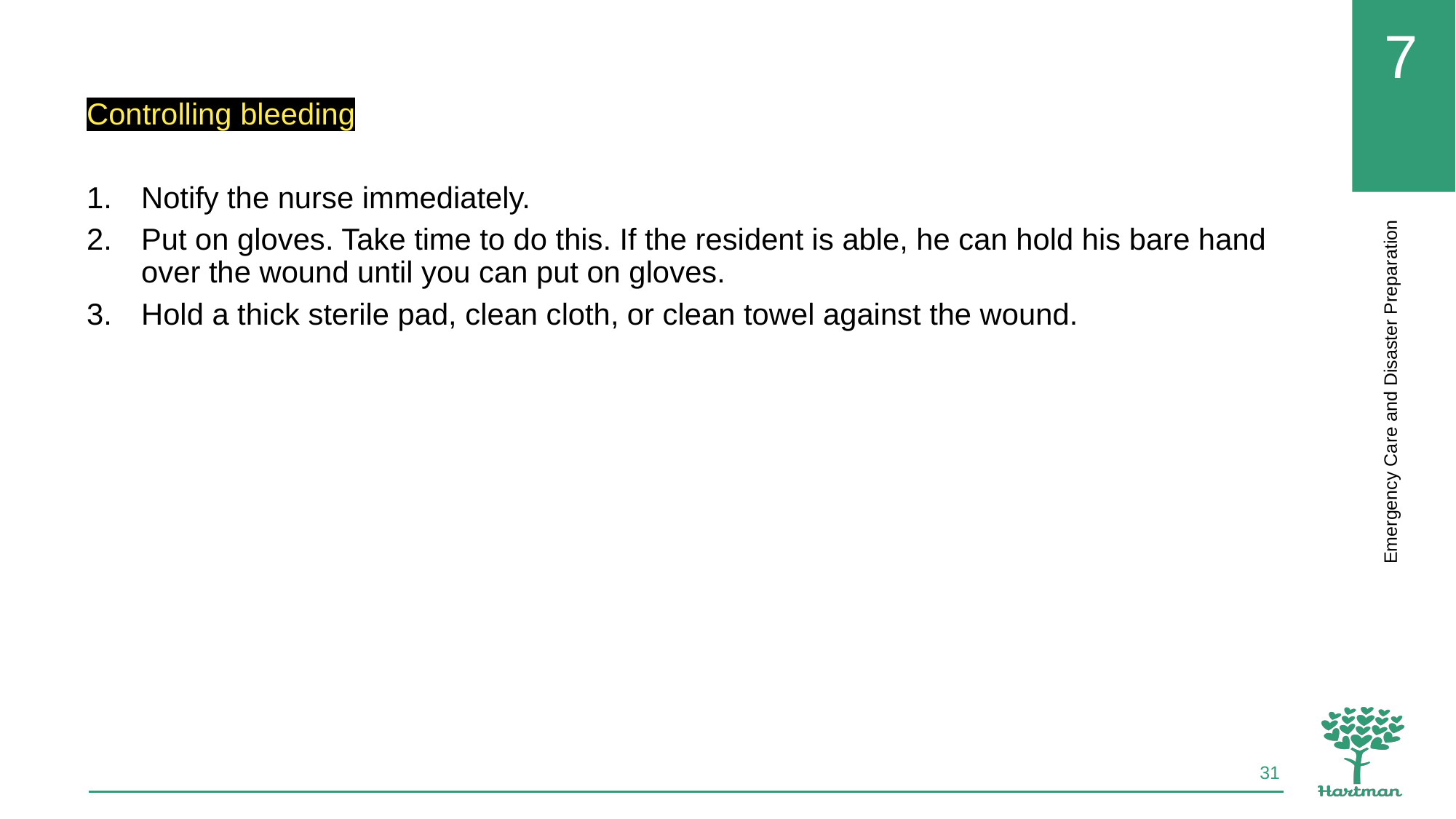

Controlling bleeding

Notify the nurse immediately.
Put on gloves. Take time to do this. If the resident is able, he can hold his bare hand over the wound until you can put on gloves.
Hold a thick sterile pad, clean cloth, or clean towel against the wound.

31